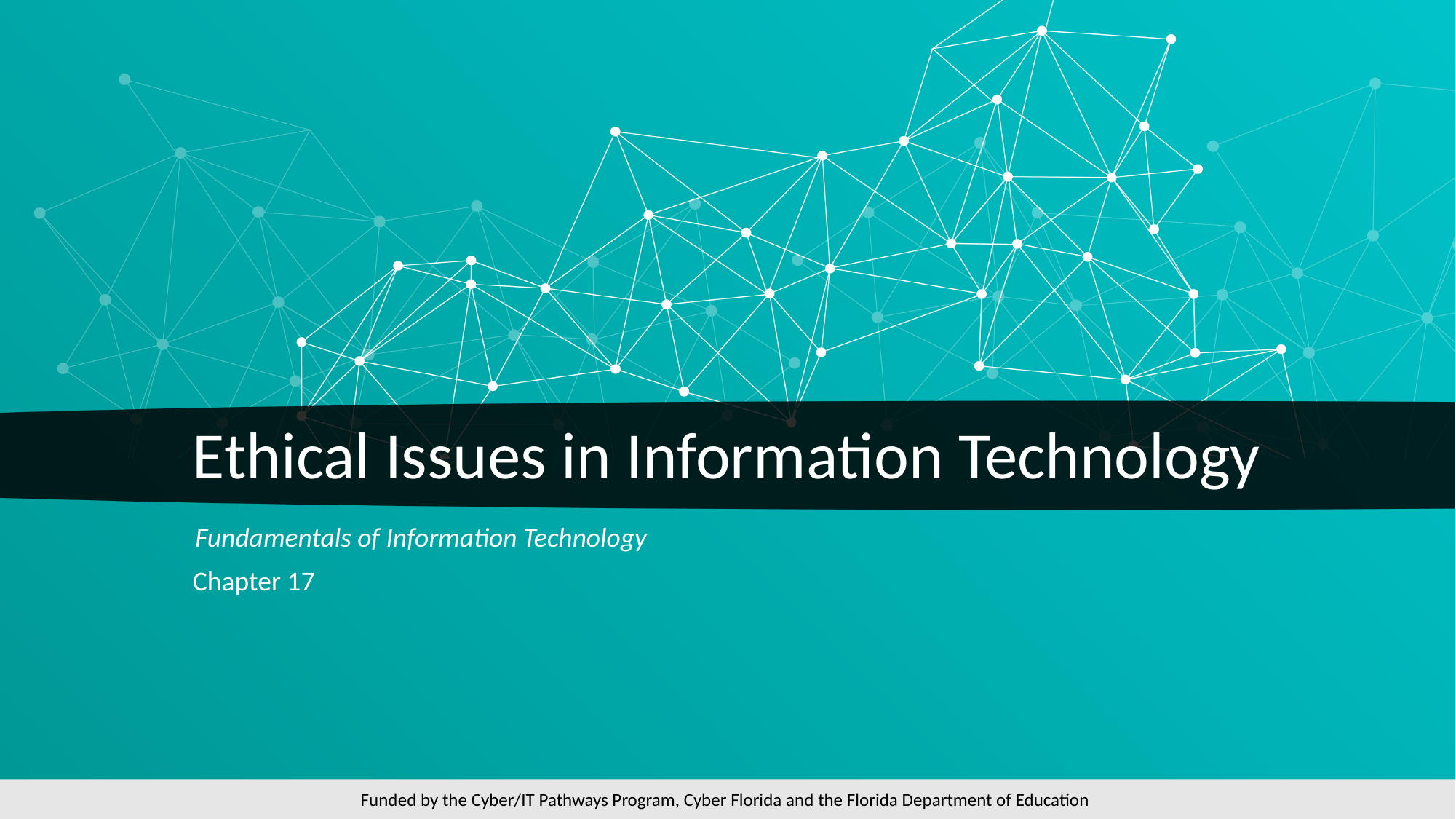

# Ethical Issues in Information Technology
Chapter 17